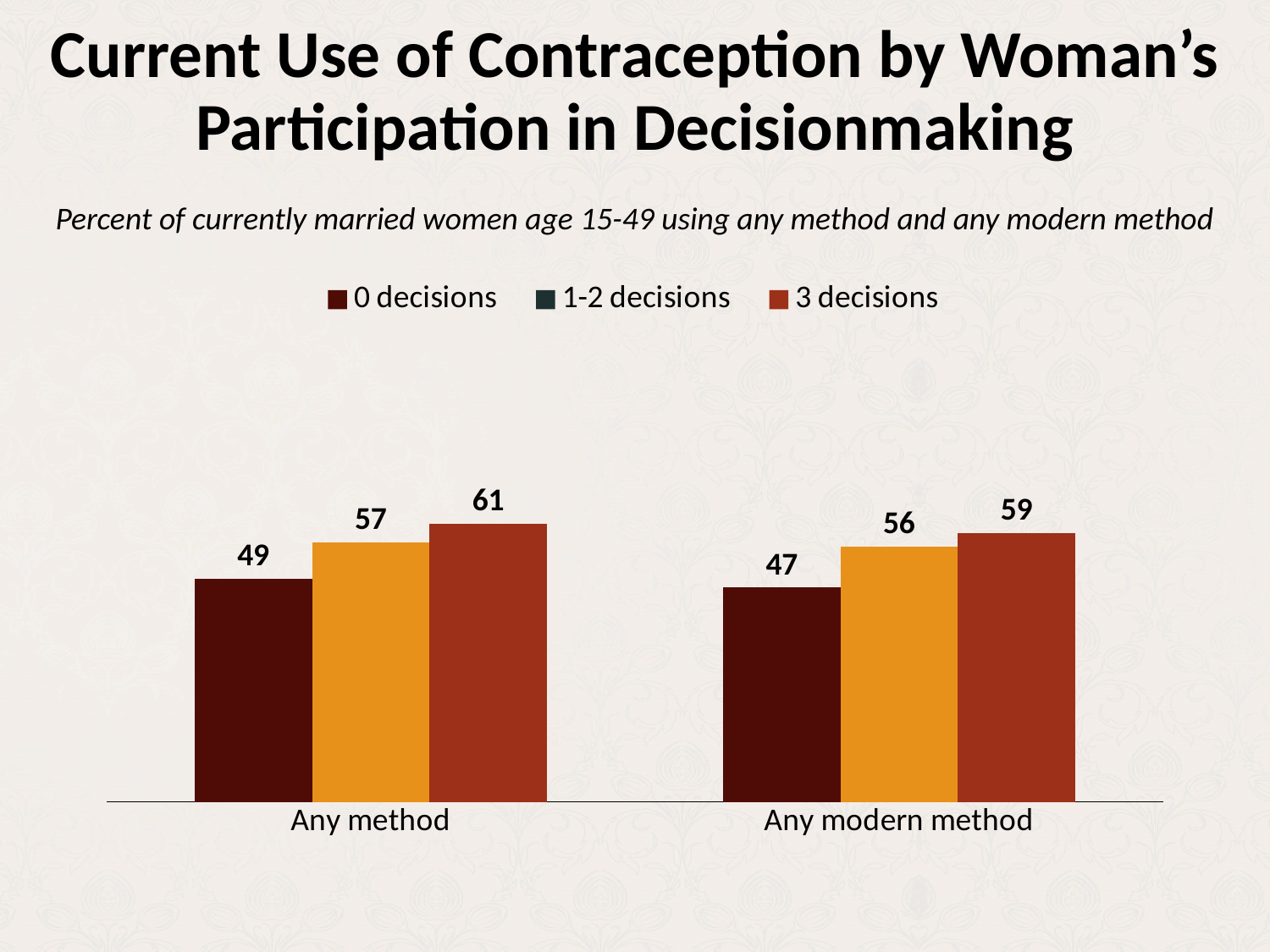

# Current Use of Contraception by Woman’s Participation in Decisionmaking
Percent of currently married women age 15-49 using any method and any modern method

### Chart

| Category | 0 decisions | 1-2 decisions | 3 decisions |
|---|---|---|---|
| Any method | 49.0 | 57.0 | 61.0 |
| Any modern method | 47.0 | 56.0 | 59.0 |